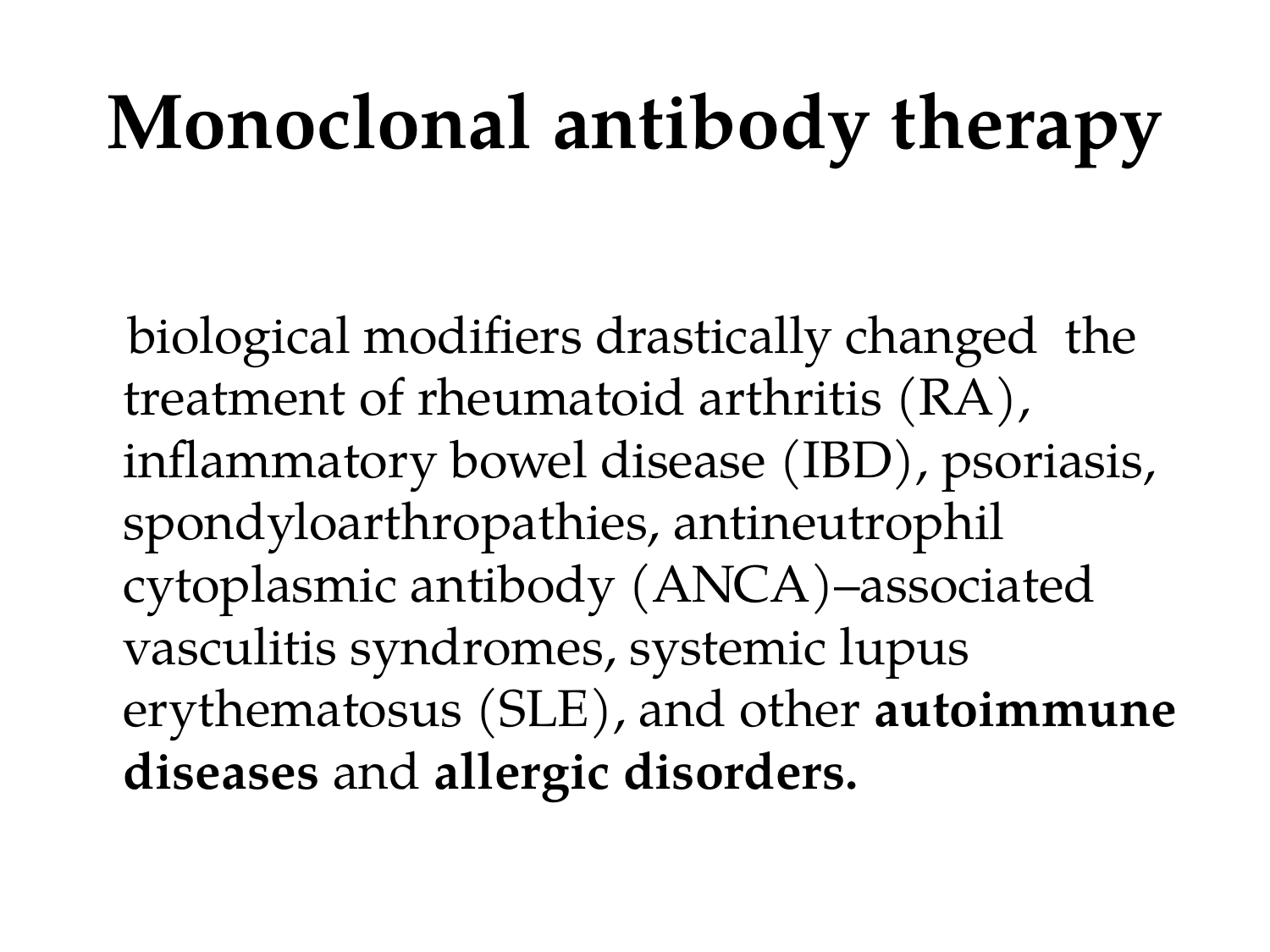

# Monoclonal antibody therapy

    biological modifiers drastically changed  the treatment of rheumatoid arthritis (RA), inflammatory bowel disease (IBD), psoriasis, spondyloarthropathies, antineutrophil cytoplasmic antibody (ANCA)–associated vasculitis syndromes, systemic lupus erythematosus (SLE), and other autoimmune diseases and allergic disorders.